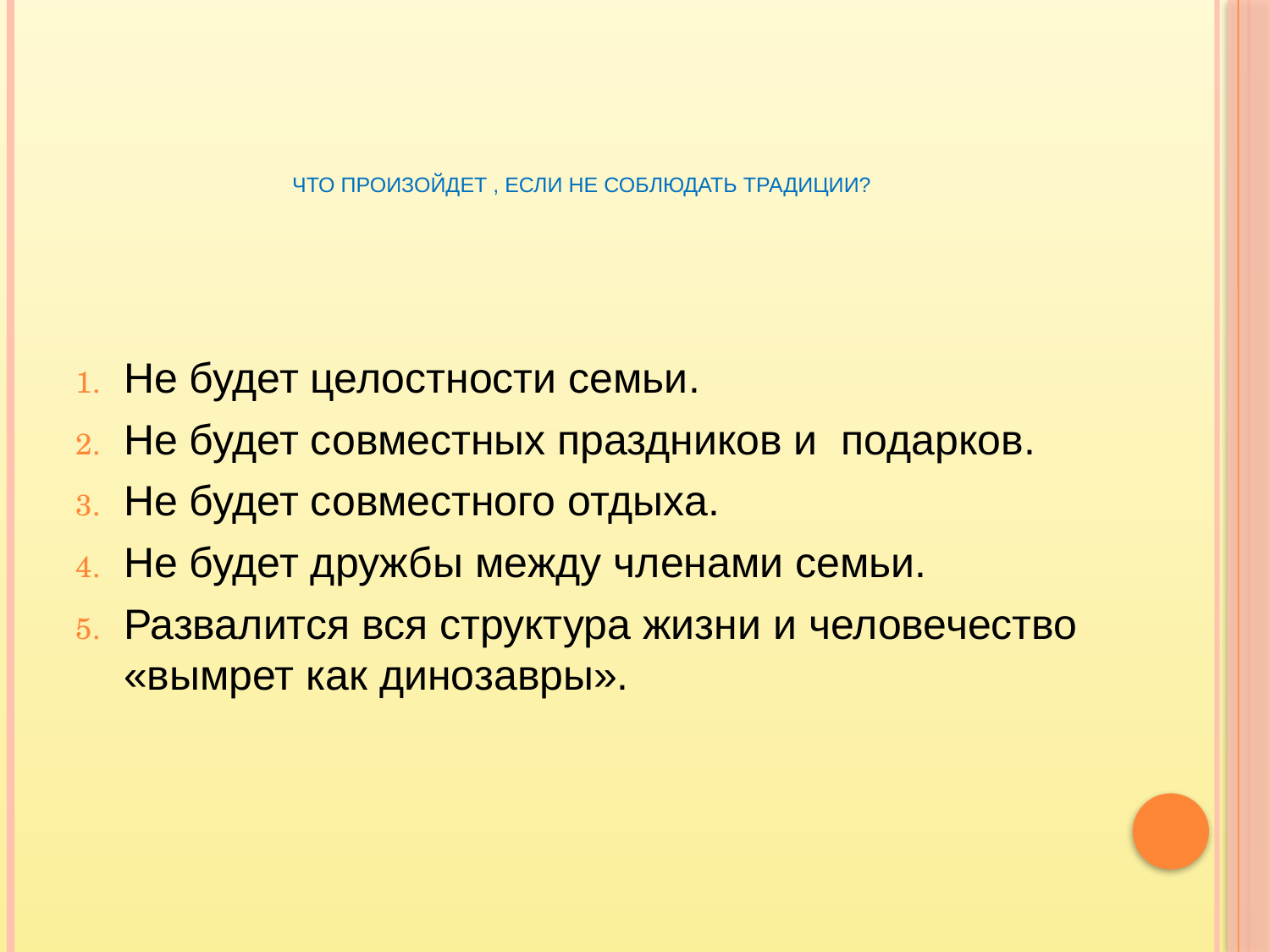

# Что произойдет , если не соблюдать традиции?

Не будет целостности семьи.
Не будет совместных праздников и  подарков.
Не будет совместного отдыха.
Не будет дружбы между членами семьи.
Развалится вся структура жизни и человечество «вымрет как динозавры».